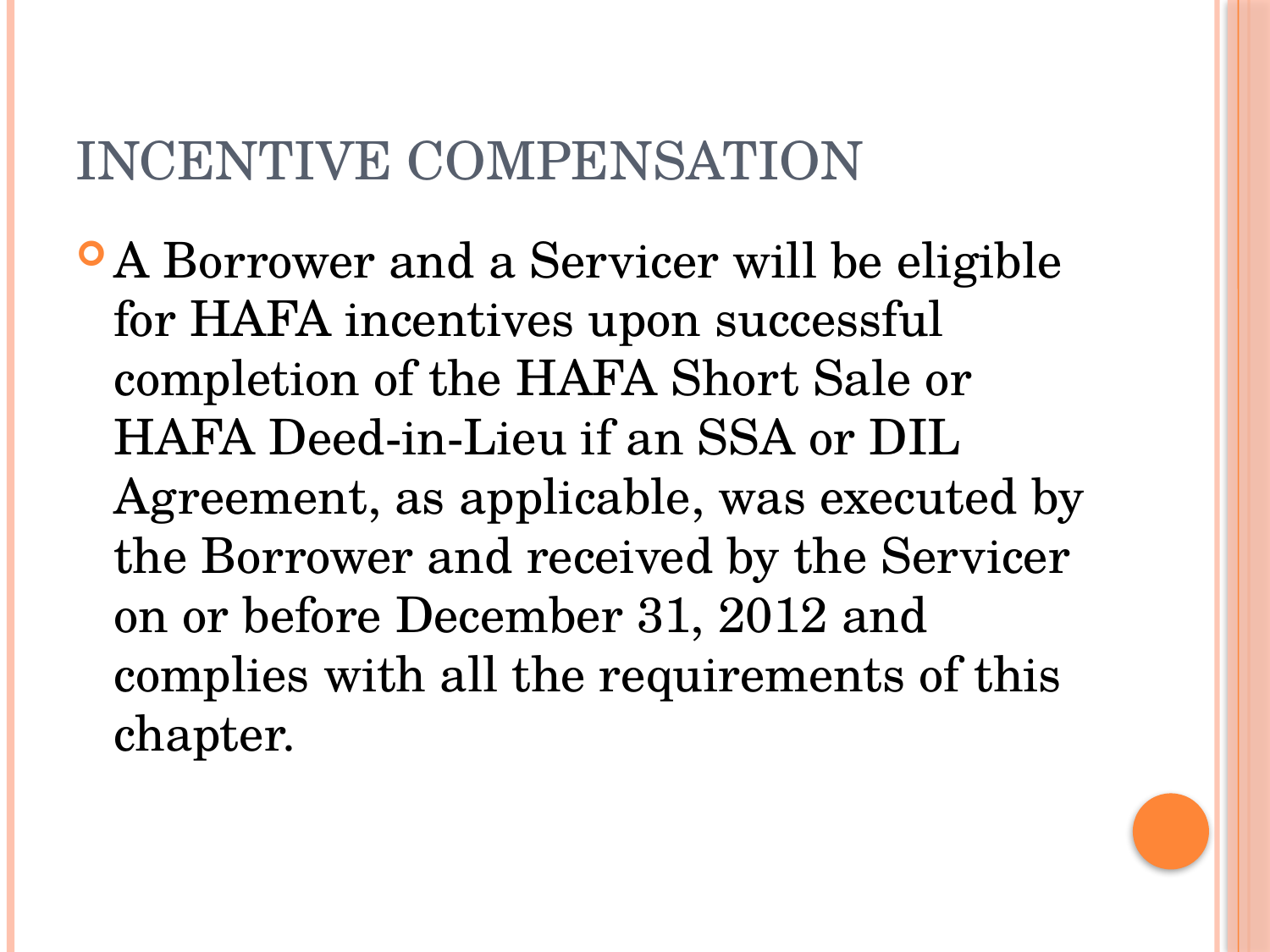

# Incentive compensation
A Borrower and a Servicer will be eligible for HAFA incentives upon successful completion of the HAFA Short Sale or HAFA Deed-in-Lieu if an SSA or DIL Agreement, as applicable, was executed by the Borrower and received by the Servicer on or before December 31, 2012 and complies with all the requirements of this chapter.